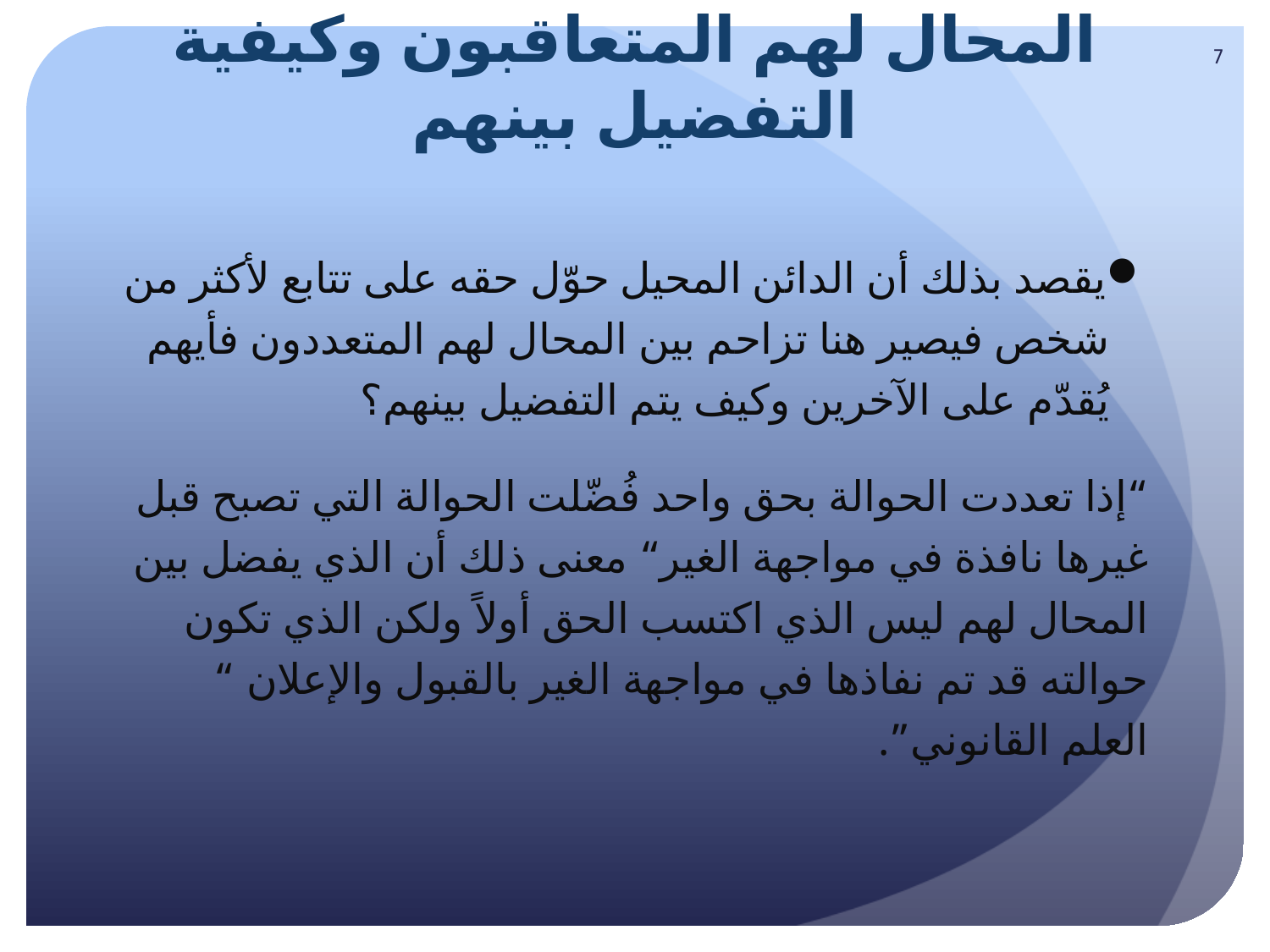

7
# المحال لهم المتعاقبون وكيفية التفضيل بينهم
يقصد بذلك أن الدائن المحيل حوّل حقه على تتابع لأكثر من شخص فيصير هنا تزاحم بين المحال لهم المتعددون فأيهم يُقدّم على الآخرين وكيف يتم التفضيل بينهم؟
“إذا تعددت الحوالة بحق واحد فُضّلت الحوالة التي تصبح قبل غيرها نافذة في مواجهة الغير“ معنى ذلك أن الذي يفضل بين المحال لهم ليس الذي اكتسب الحق أولاً ولكن الذي تكون حوالته قد تم نفاذها في مواجهة الغير بالقبول والإعلان “ العلم القانوني”.